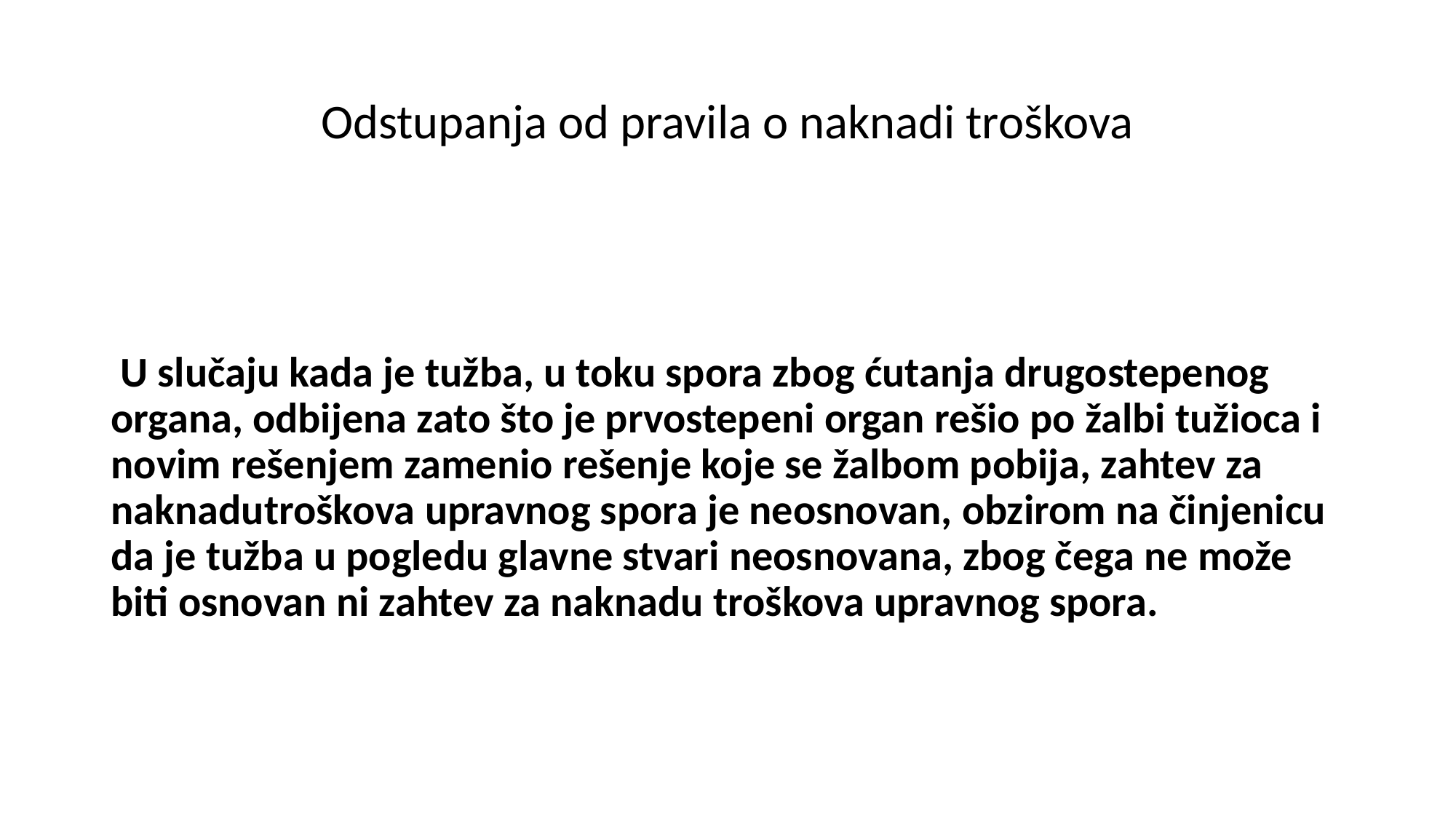

# Odstupanja od pravila o naknadi troškova

 U slučaju kada je tužba, u toku spora zbog ćutanja drugostepenog organa, odbijena zato što je prvostepeni organ rešio po žalbi tužioca i novim rešenjem zamenio rešenje koje se žalbom pobija, zahtev za  naknadutroškova upravnog spora je neosnovan, obzirom na činjenicu da je tužba u pogledu glavne stvari neosnovana, zbog čega ne može biti osnovan ni zahtev za naknadu troškova upravnog spora.